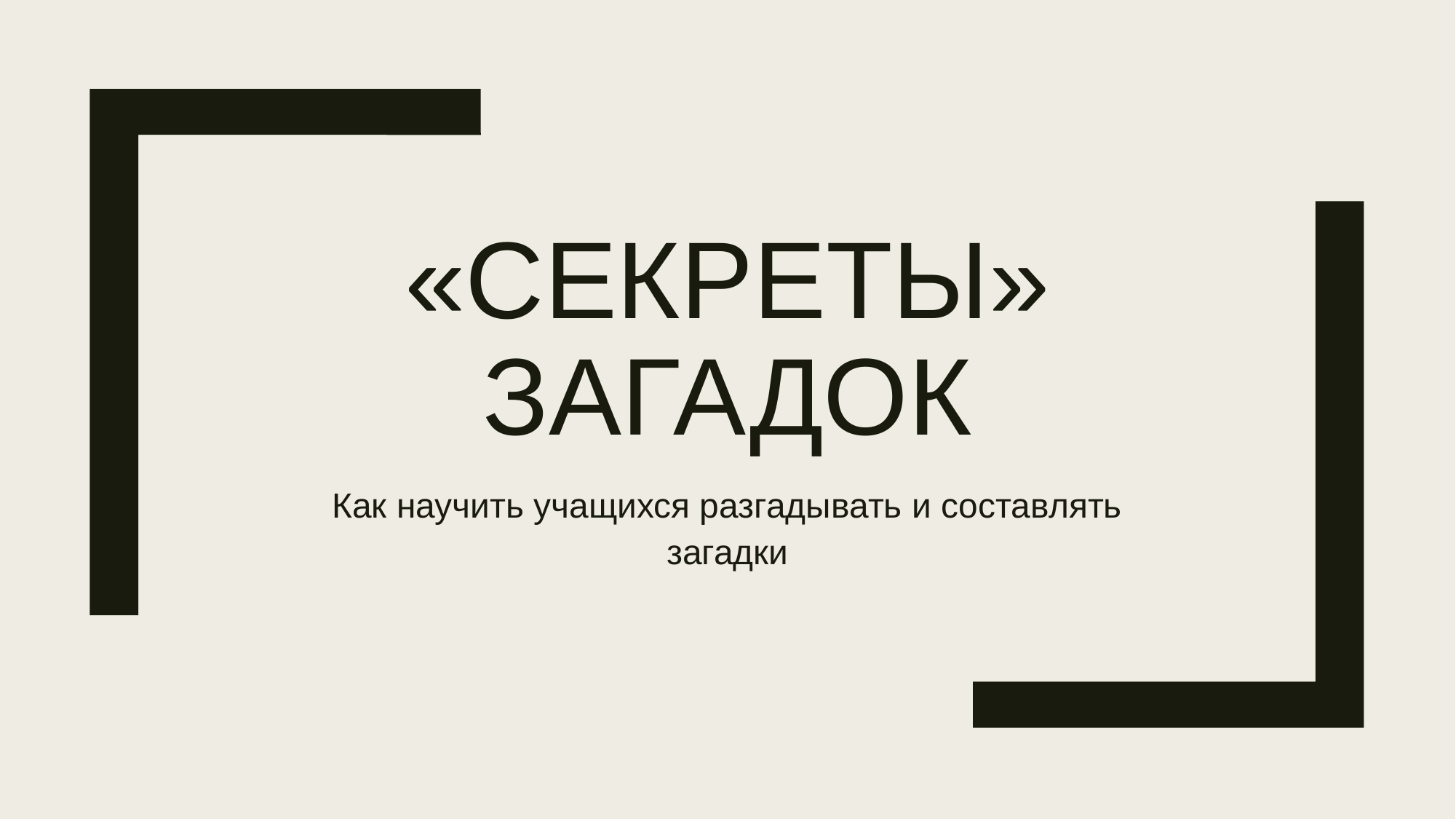

# «Секреты» загадок
Как научить учащихся разгадывать и составлять загадки